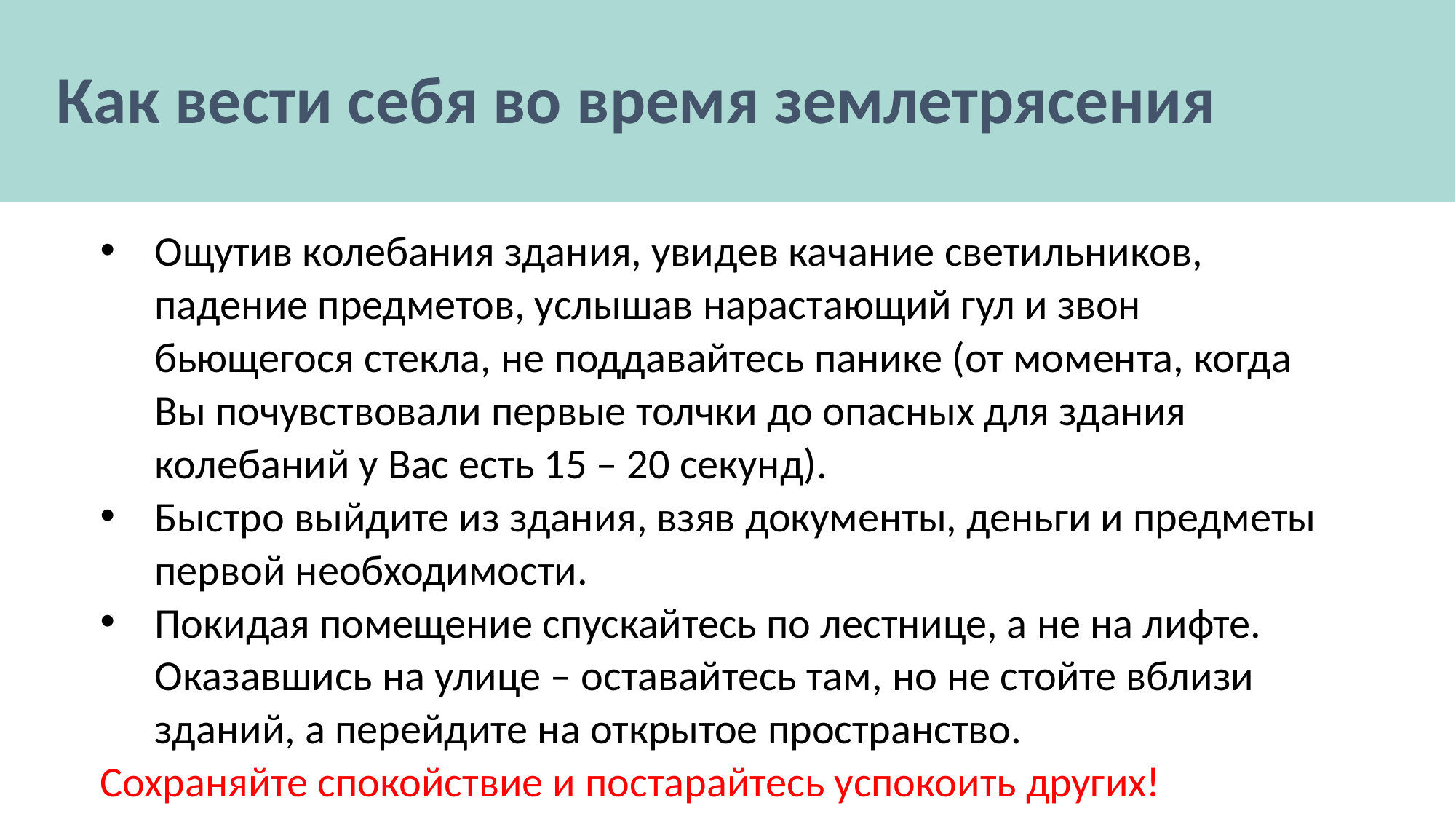

# Как вести себя во время землетрясения
Ощутив колебания здания, увидев качание светильников, падение предметов, услышав нарастающий гул и звон бьющегося стекла, не поддавайтесь панике (от момента, когда Вы почувствовали первые толчки до опасных для здания колебаний у Вас есть 15 – 20 секунд).
Быстро выйдите из здания, взяв документы, деньги и предметы первой необходимости.
Покидая помещение спускайтесь по лестнице, а не на лифте. Оказавшись на улице – оставайтесь там, но не стойте вблизи зданий, а перейдите на открытое пространство.
Сохраняйте спокойствие и постарайтесь успокоить других!